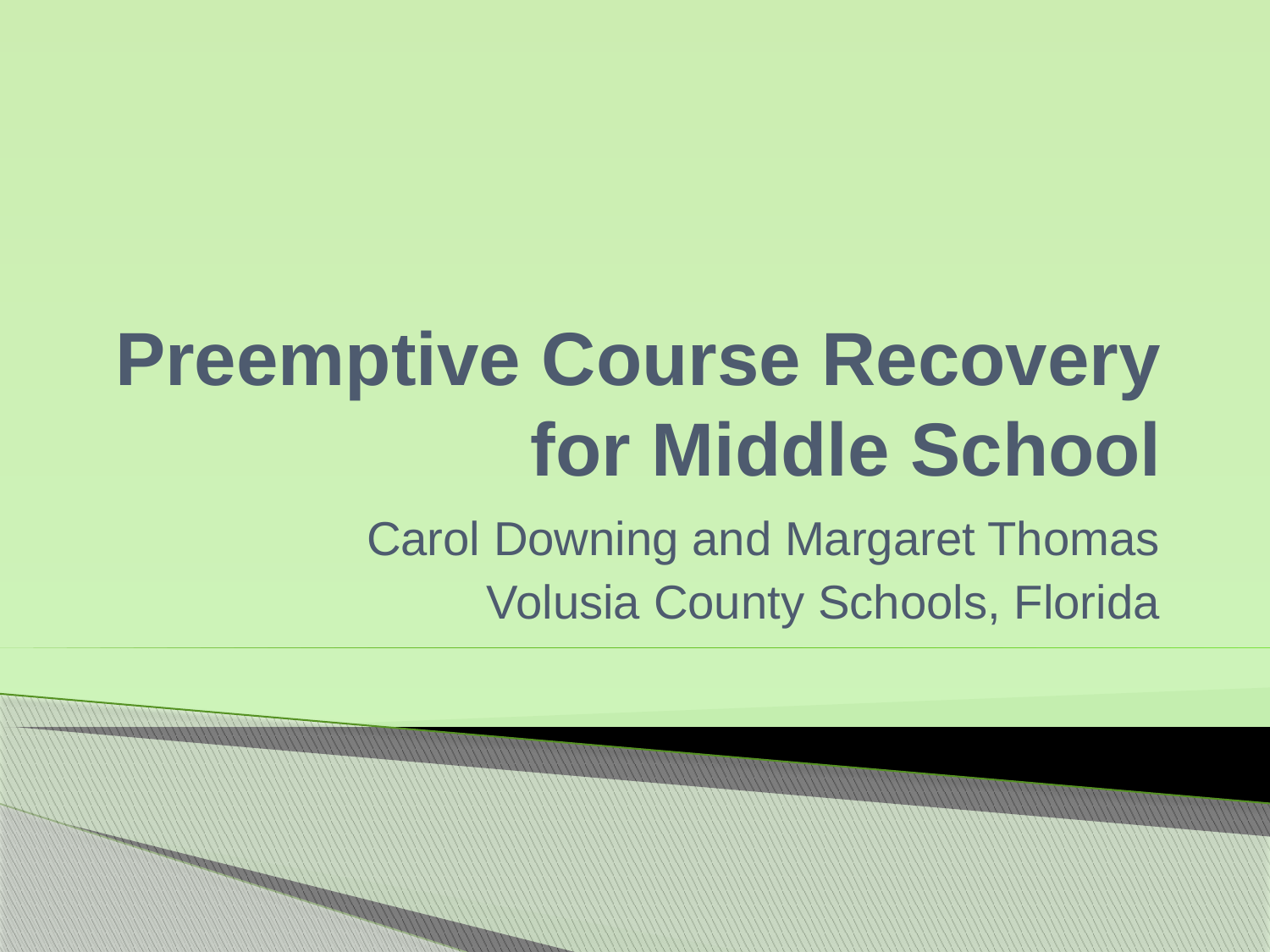

# Preemptive Course Recovery for Middle School
Carol Downing and Margaret Thomas
Volusia County Schools, Florida